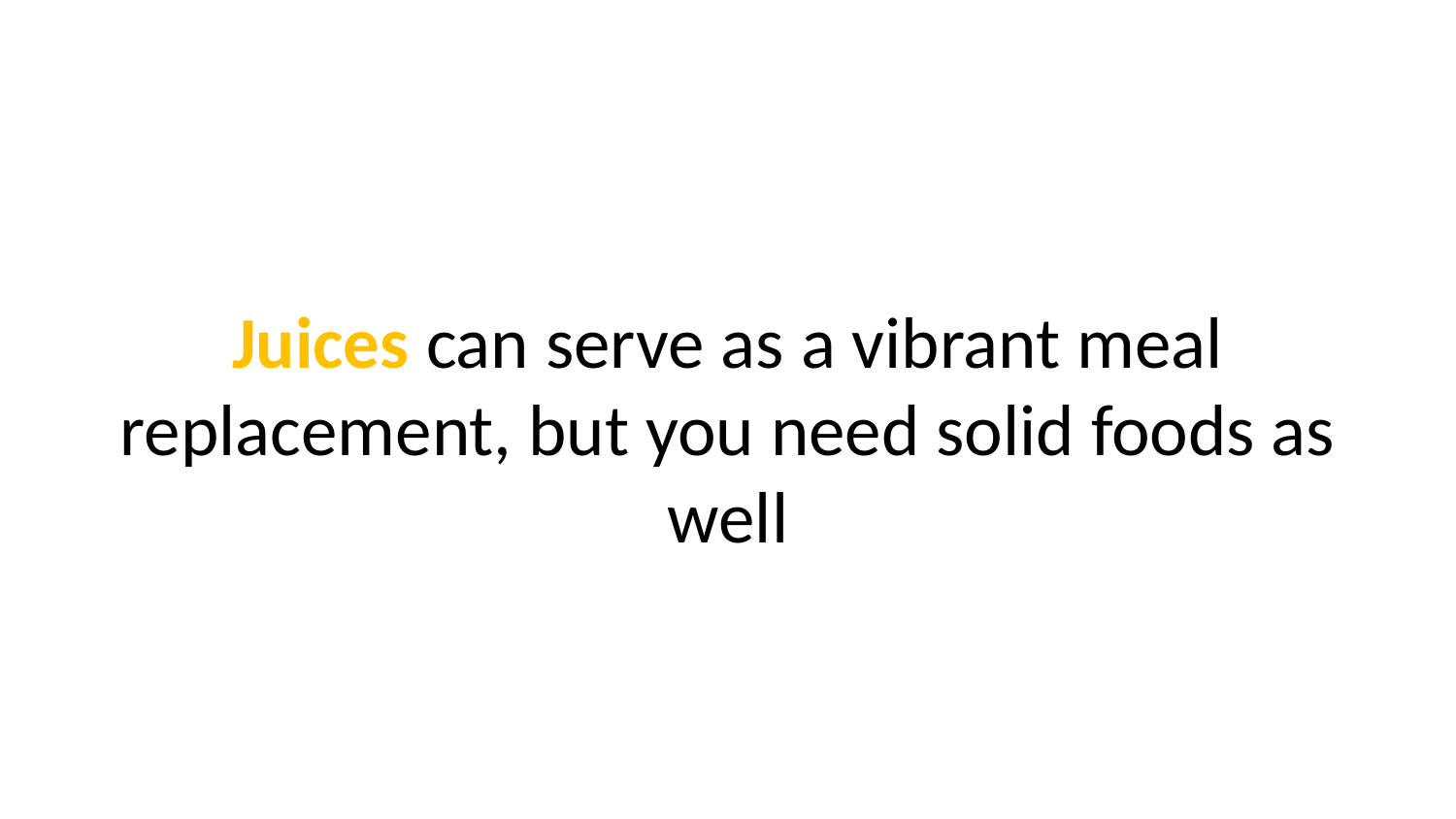

Juices can serve as a vibrant meal replacement, but you need solid foods as well